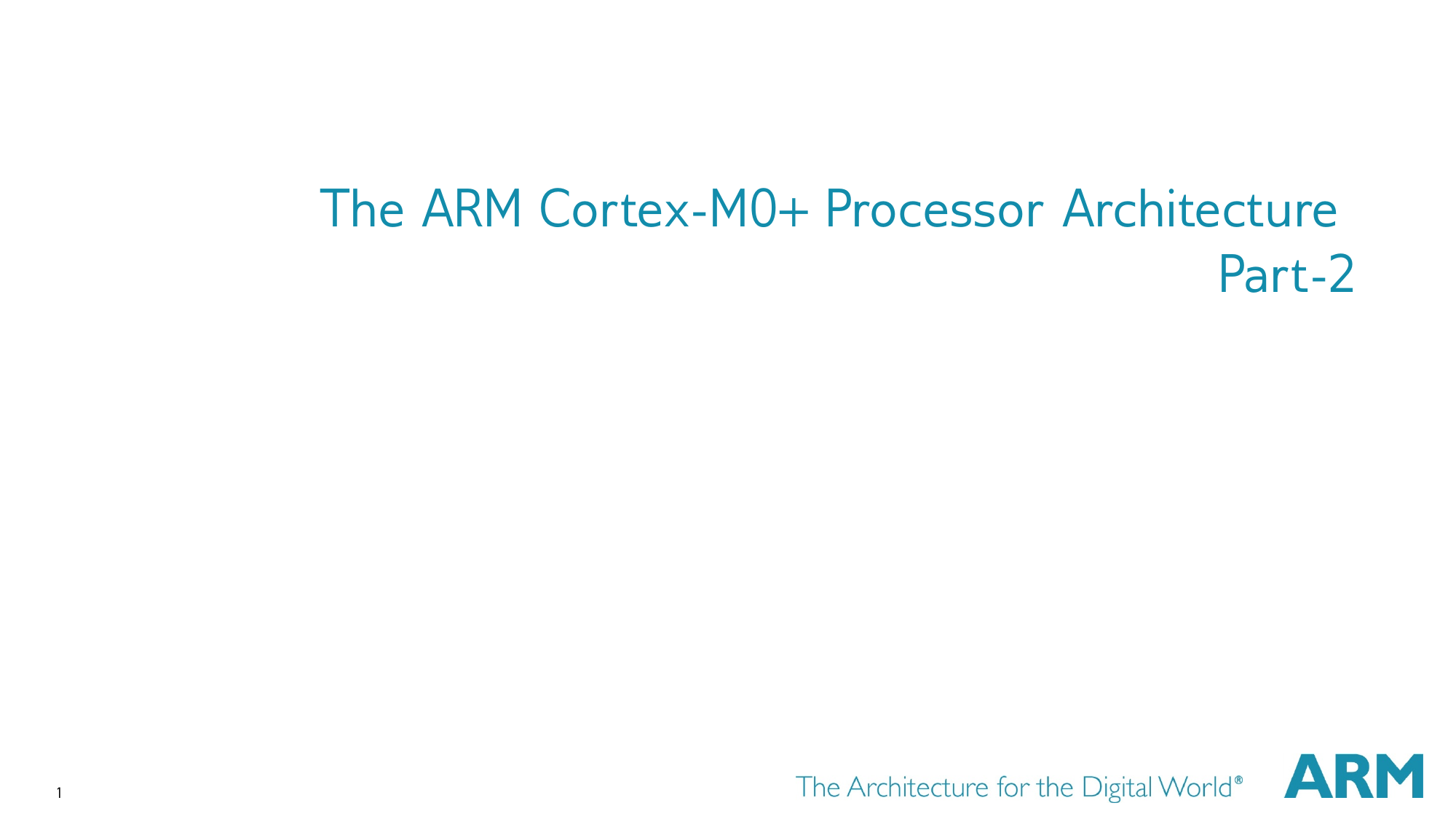

# The ARM Cortex-M0+ Processor Architecture Part-2